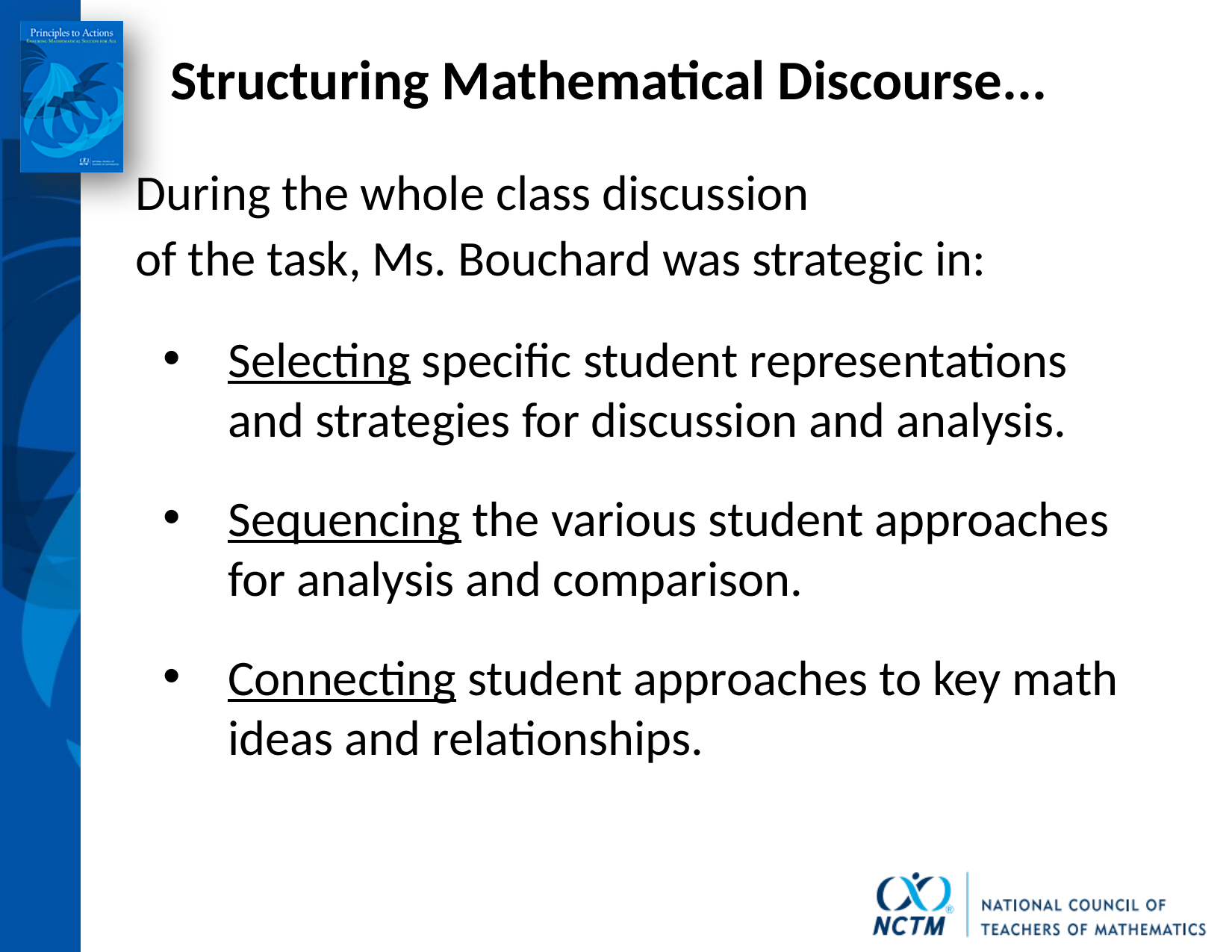

Structuring Mathematical Discourse...
During the whole class discussion
of the task, Ms. Bouchard was strategic in:
Selecting specific student representations and strategies for discussion and analysis.
Sequencing the various student approaches for analysis and comparison.
Connecting student approaches to key math ideas and relationships.